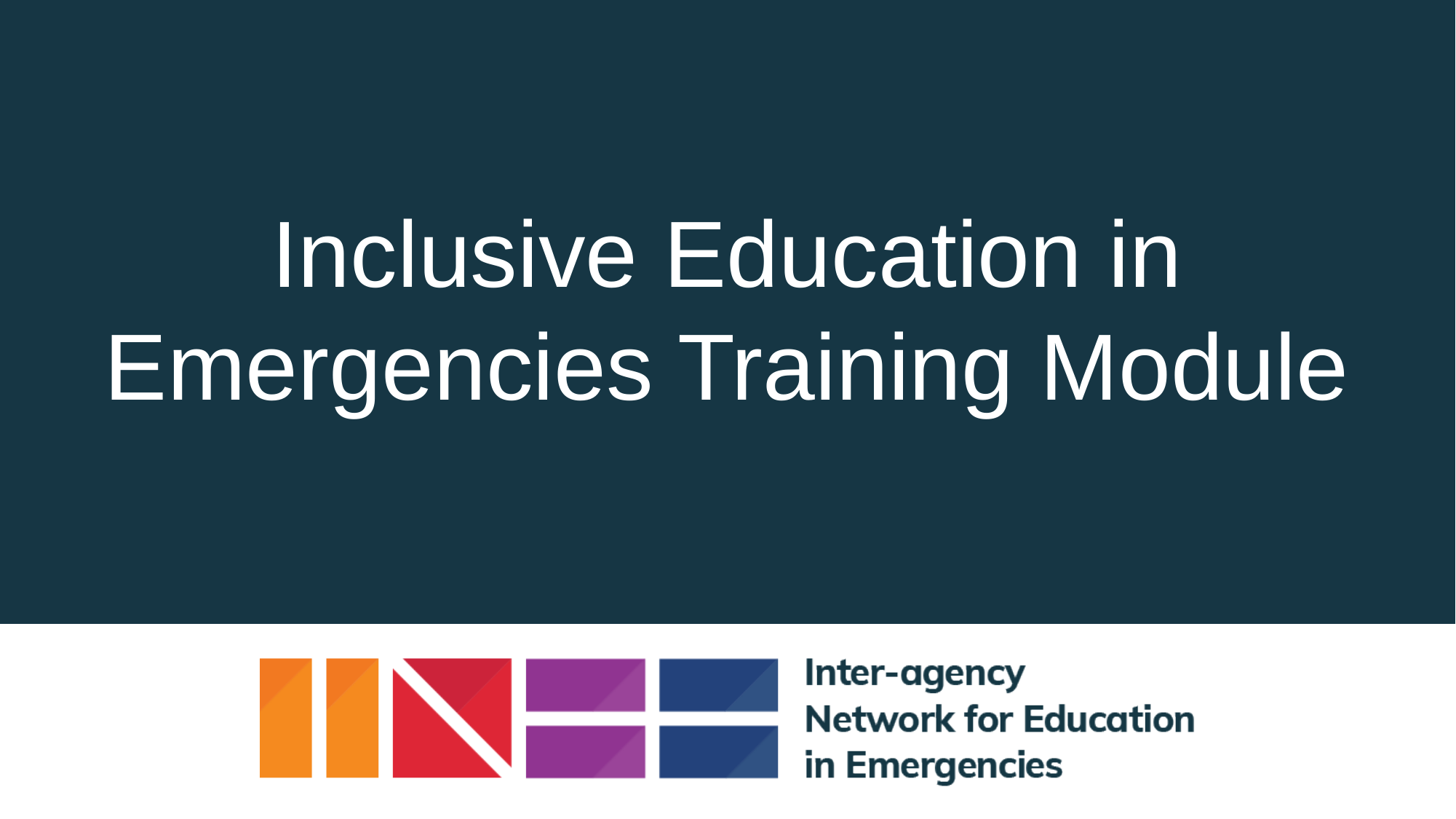

# Inclusive Education in Emergencies Training Module